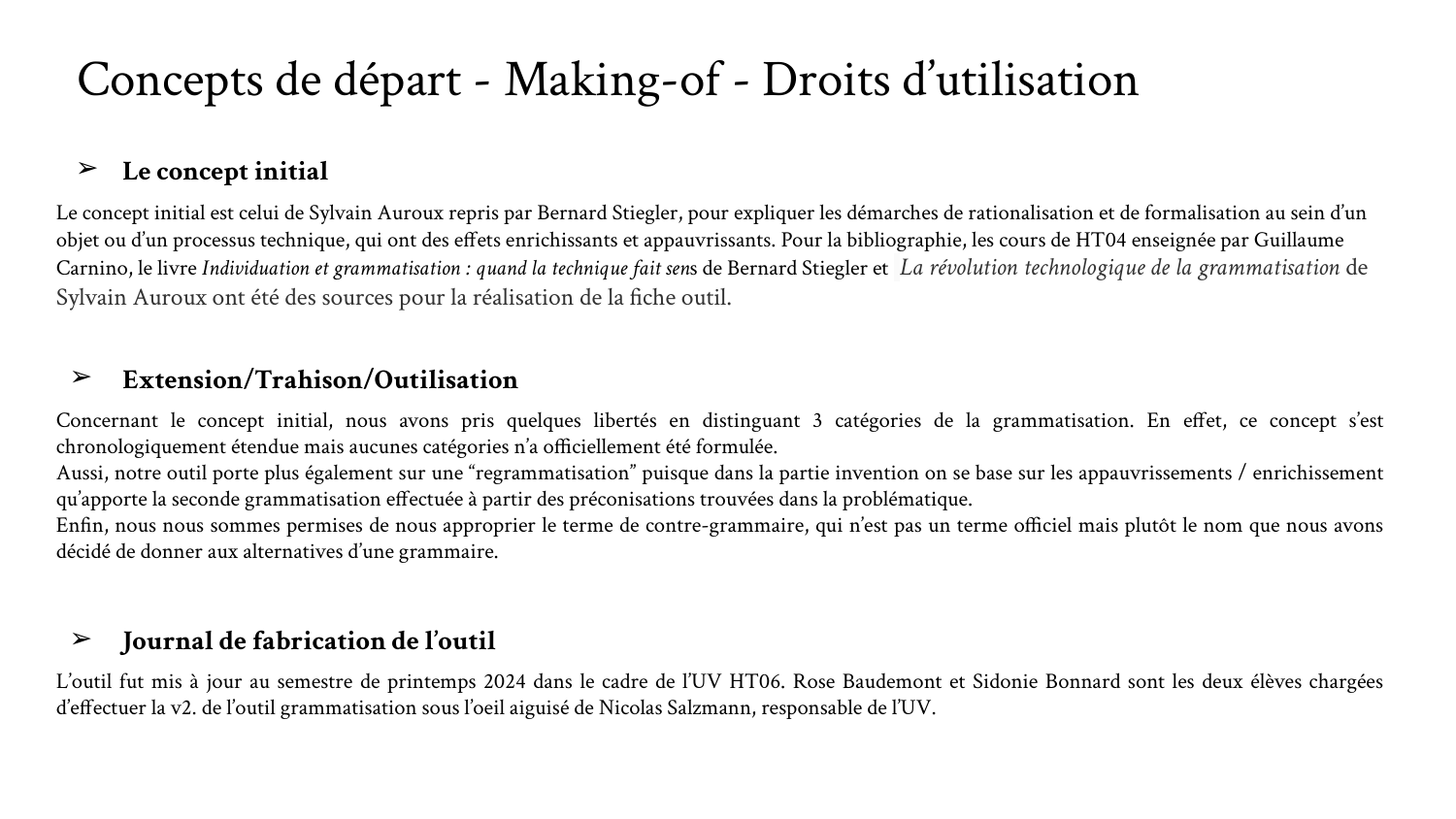

# Concepts de départ - Making-of - Droits d’utilisation
Le concept initial

Le concept initial est celui de Sylvain Auroux repris par Bernard Stiegler, pour expliquer les démarches de rationalisation et de formalisation au sein d’un objet ou d’un processus technique, qui ont des effets enrichissants et appauvrissants. Pour la bibliographie, les cours de HT04 enseignée par Guillaume Carnino, le livre Individuation et grammatisation : quand la technique fait sens de Bernard Stiegler et  La révolution technologique de la grammatisation de Sylvain Auroux ont été des sources pour la réalisation de la fiche outil.

Extension/Trahison/Outilisation

Concernant le concept initial, nous avons pris quelques libertés en distinguant 3 catégories de la grammatisation. En effet, ce concept s’est chronologiquement étendue mais aucunes catégories n’a officiellement été formulée.
Aussi, notre outil porte plus également sur une “regrammatisation” puisque dans la partie invention on se base sur les appauvrissements / enrichissement qu’apporte la seconde grammatisation effectuée à partir des préconisations trouvées dans la problématique.
Enfin, nous nous sommes permises de nous approprier le terme de contre-grammaire, qui n’est pas un terme officiel mais plutôt le nom que nous avons décidé de donner aux alternatives d’une grammaire.

Journal de fabrication de l’outil

L’outil fut mis à jour au semestre de printemps 2024 dans le cadre de l’UV HT06. Rose Baudemont et Sidonie Bonnard sont les deux élèves chargées d’effectuer la v2. de l’outil grammatisation sous l’oeil aiguisé de Nicolas Salzmann, responsable de l’UV.